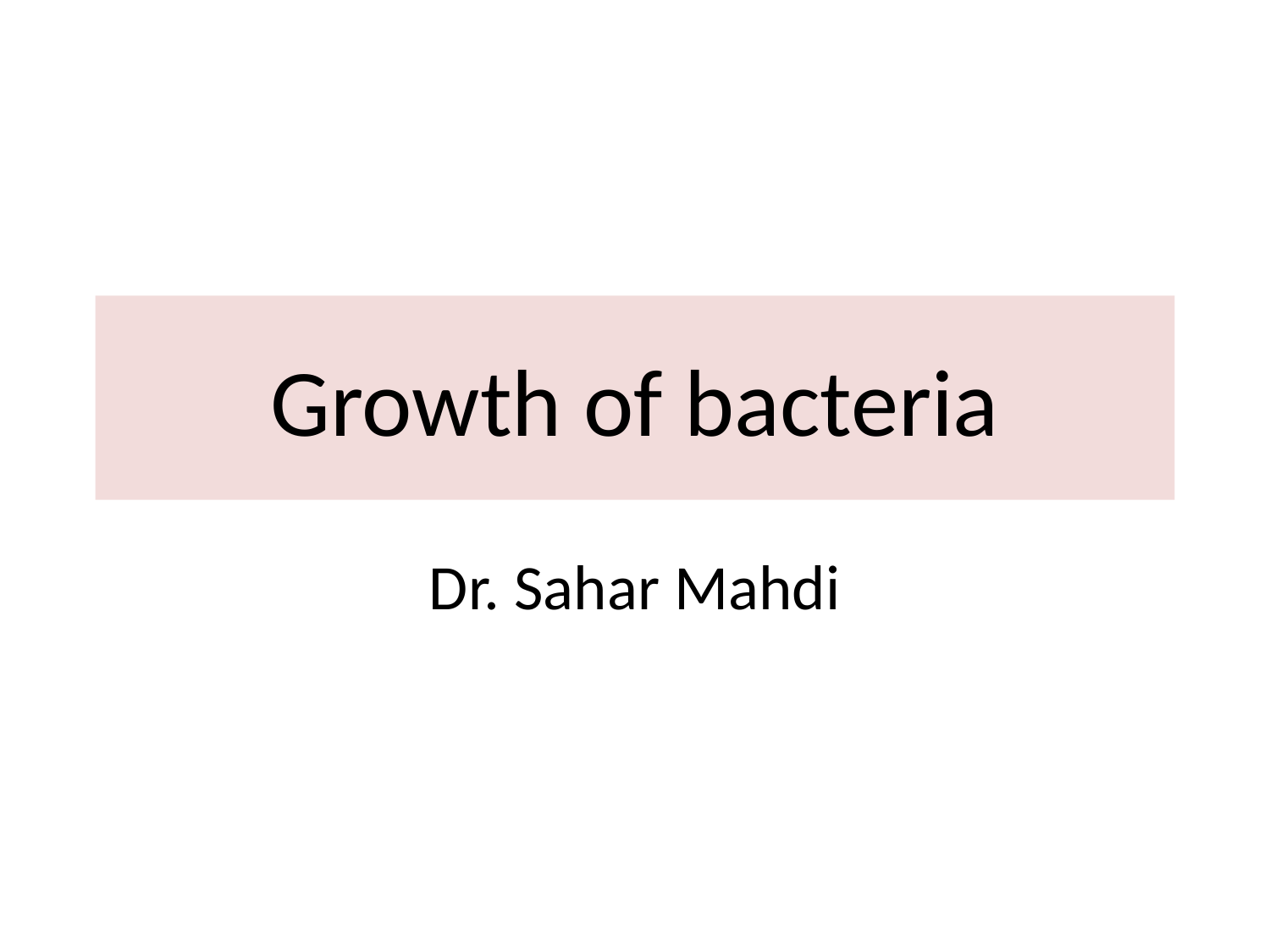

# Growth of bacteria
Dr. Sahar Mahdi